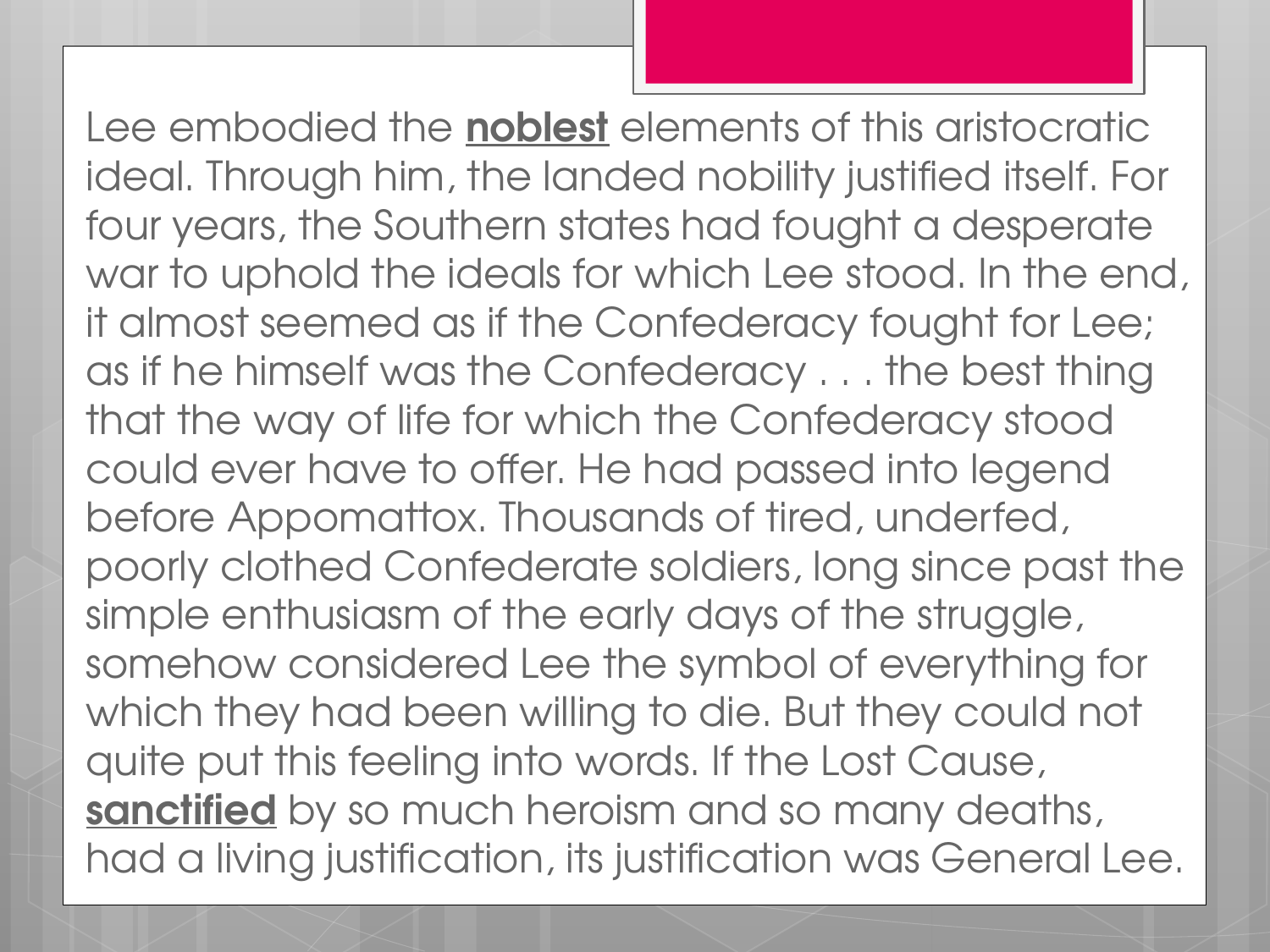

Lee embodied the noblest elements of this aristocratic ideal. Through him, the landed nobility justified itself. For four years, the Southern states had fought a desperate war to uphold the ideals for which Lee stood. In the end, it almost seemed as if the Confederacy fought for Lee; as if he himself was the Confederacy . . . the best thing that the way of life for which the Confederacy stood could ever have to offer. He had passed into legend before Appomattox. Thousands of tired, underfed, poorly clothed Confederate soldiers, long since past the simple enthusiasm of the early days of the struggle, somehow considered Lee the symbol of everything for which they had been willing to die. But they could not quite put this feeling into words. If the Lost Cause, sanctified by so much heroism and so many deaths, had a living justification, its justification was General Lee.